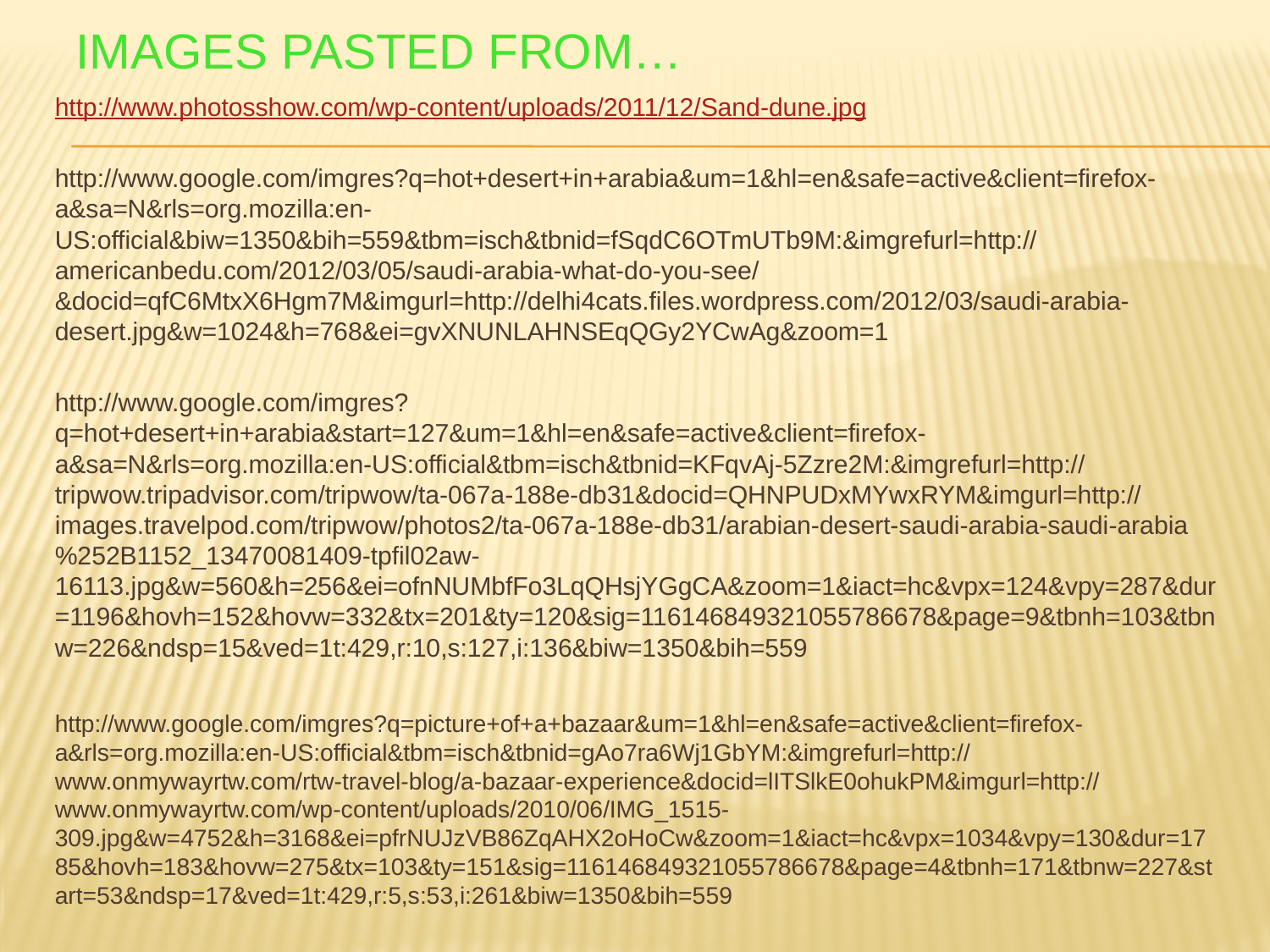

# Images pasted from…
http://www.photosshow.com/wp-content/uploads/2011/12/Sand-dune.jpg

http://www.google.com/imgres?q=hot+desert+in+arabia&um=1&hl=en&safe=active&client=firefox-a&sa=N&rls=org.mozilla:en-US:official&biw=1350&bih=559&tbm=isch&tbnid=fSqdC6OTmUTb9M:&imgrefurl=http://americanbedu.com/2012/03/05/saudi-arabia-what-do-you-see/&docid=qfC6MtxX6Hgm7M&imgurl=http://delhi4cats.files.wordpress.com/2012/03/saudi-arabia-desert.jpg&w=1024&h=768&ei=gvXNUNLAHNSEqQGy2YCwAg&zoom=1

http://www.google.com/imgres?q=hot+desert+in+arabia&start=127&um=1&hl=en&safe=active&client=firefox-a&sa=N&rls=org.mozilla:en-US:official&tbm=isch&tbnid=KFqvAj-5Zzre2M:&imgrefurl=http://tripwow.tripadvisor.com/tripwow/ta-067a-188e-db31&docid=QHNPUDxMYwxRYM&imgurl=http://images.travelpod.com/tripwow/photos2/ta-067a-188e-db31/arabian-desert-saudi-arabia-saudi-arabia%252B1152_13470081409-tpfil02aw-16113.jpg&w=560&h=256&ei=ofnNUMbfFo3LqQHsjYGgCA&zoom=1&iact=hc&vpx=124&vpy=287&dur=1196&hovh=152&hovw=332&tx=201&ty=120&sig=116146849321055786678&page=9&tbnh=103&tbnw=226&ndsp=15&ved=1t:429,r:10,s:127,i:136&biw=1350&bih=559

http://www.google.com/imgres?q=picture+of+a+bazaar&um=1&hl=en&safe=active&client=firefox-a&rls=org.mozilla:en-US:official&tbm=isch&tbnid=gAo7ra6Wj1GbYM:&imgrefurl=http://www.onmywayrtw.com/rtw-travel-blog/a-bazaar-experience&docid=lITSlkE0ohukPM&imgurl=http://www.onmywayrtw.com/wp-content/uploads/2010/06/IMG_1515-309.jpg&w=4752&h=3168&ei=pfrNUJzVB86ZqAHX2oHoCw&zoom=1&iact=hc&vpx=1034&vpy=130&dur=1785&hovh=183&hovw=275&tx=103&ty=151&sig=116146849321055786678&page=4&tbnh=171&tbnw=227&start=53&ndsp=17&ved=1t:429,r:5,s:53,i:261&biw=1350&bih=559